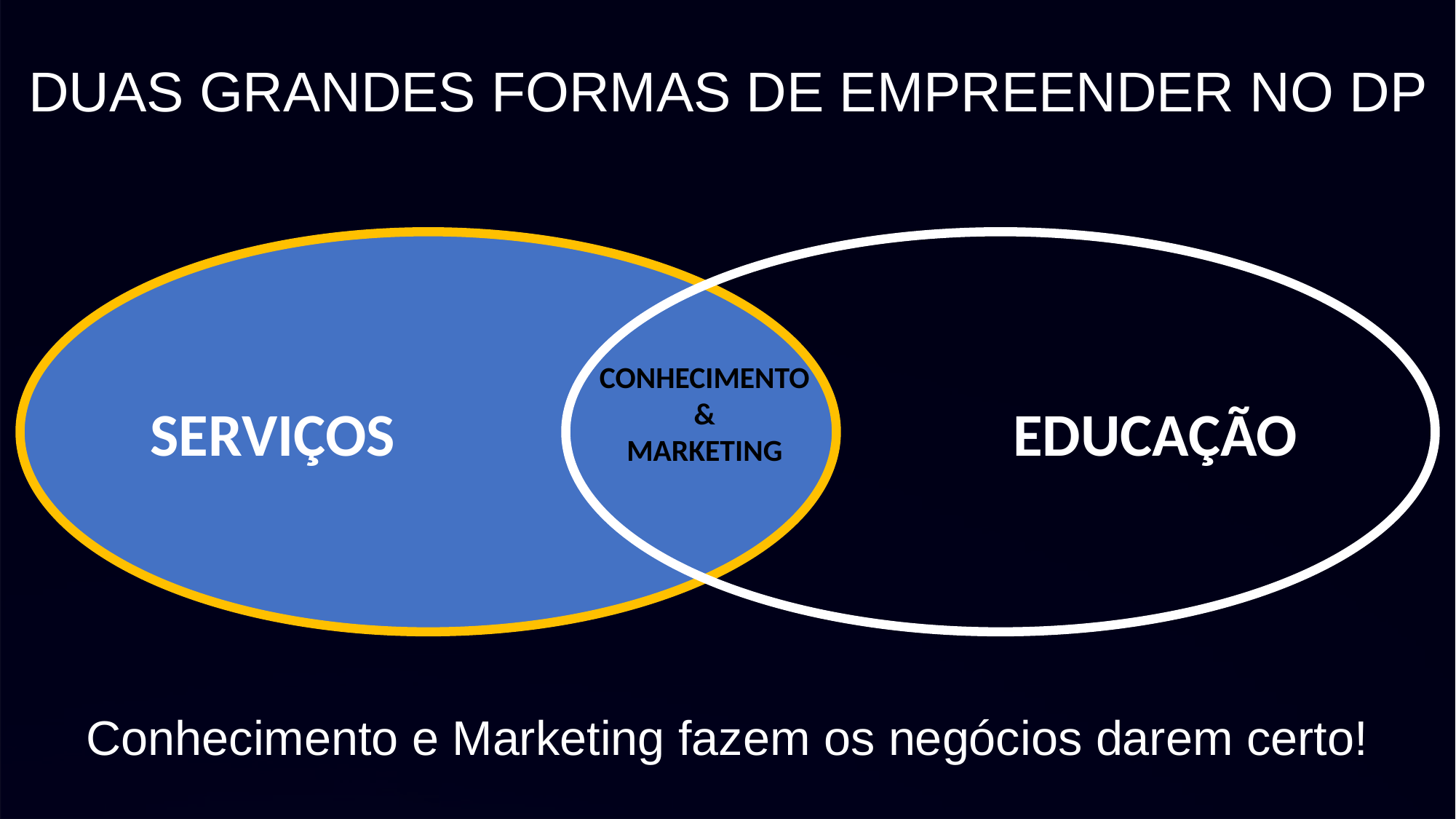

DUAS GRANDES FORMAS DE EMPREENDER NO DP
SERVIÇOS
EDUCAÇÃO
CONHECIMENTO
&
MARKETING
Conhecimento e Marketing fazem os negócios darem certo!